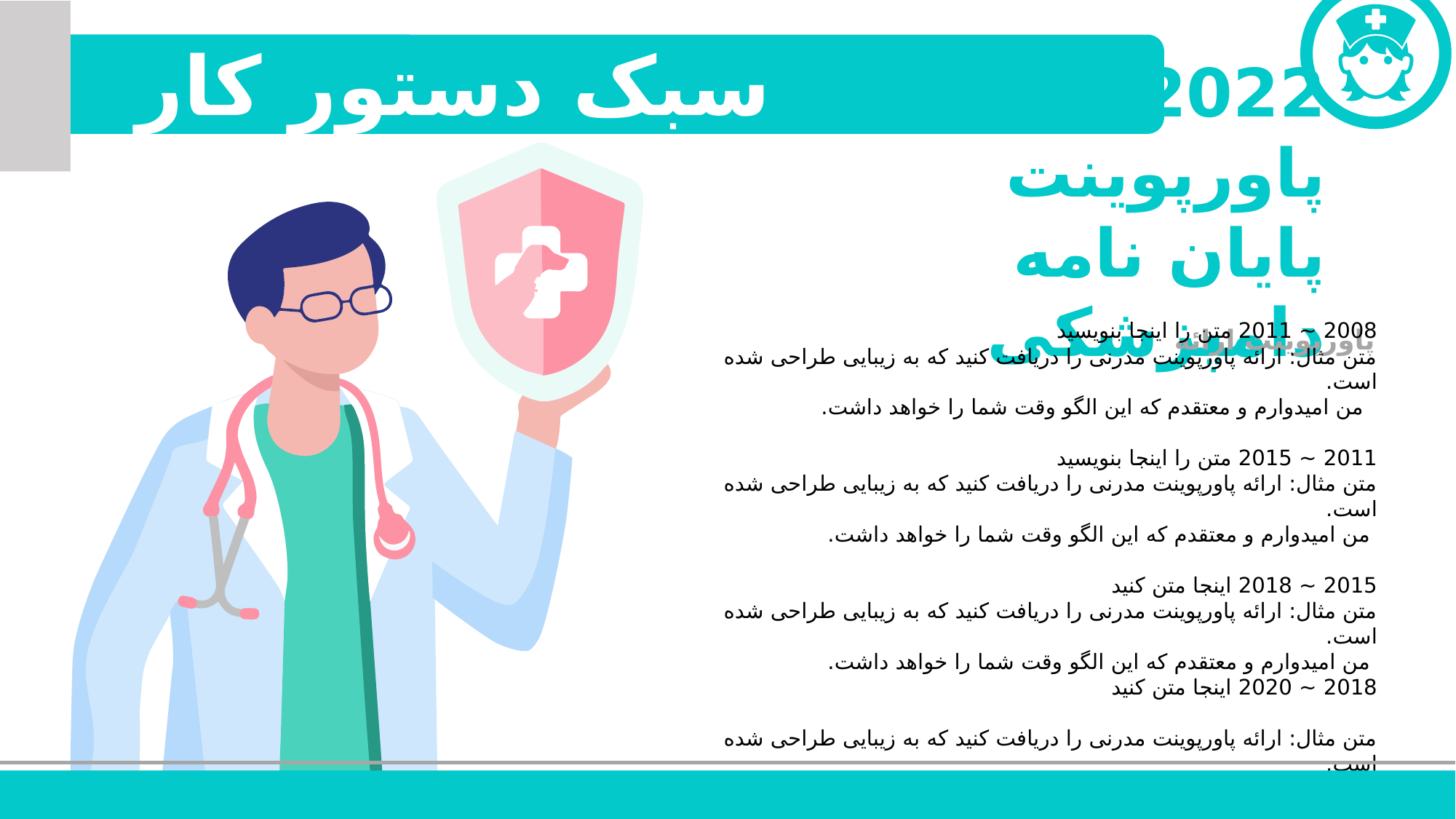

سبک دستور کار

2022
پاورپوینت
پایان نامه دامپزشکی

پاورپوینت ارائه
2008 ~ 2011 متن را اینجا بنویسید
متن مثال: ارائه پاورپوینت مدرنی را دریافت کنید که به زیبایی طراحی شده است.
  من امیدوارم و معتقدم که این الگو وقت شما را خواهد داشت.

2011 ~ 2015 متن را اینجا بنویسید
متن مثال: ارائه پاورپوینت مدرنی را دریافت کنید که به زیبایی طراحی شده است.
 من امیدوارم و معتقدم که این الگو وقت شما را خواهد داشت.

2015 ~ 2018 اینجا متن کنید
متن مثال: ارائه پاورپوینت مدرنی را دریافت کنید که به زیبایی طراحی شده است.
 من امیدوارم و معتقدم که این الگو وقت شما را خواهد داشت.
2018 ~ 2020 اینجا متن کنید

متن مثال: ارائه پاورپوینت مدرنی را دریافت کنید که به زیبایی طراحی شده است.
 من امیدوارم و معتقدم که این الگو وقت شما را خواهد داشت.